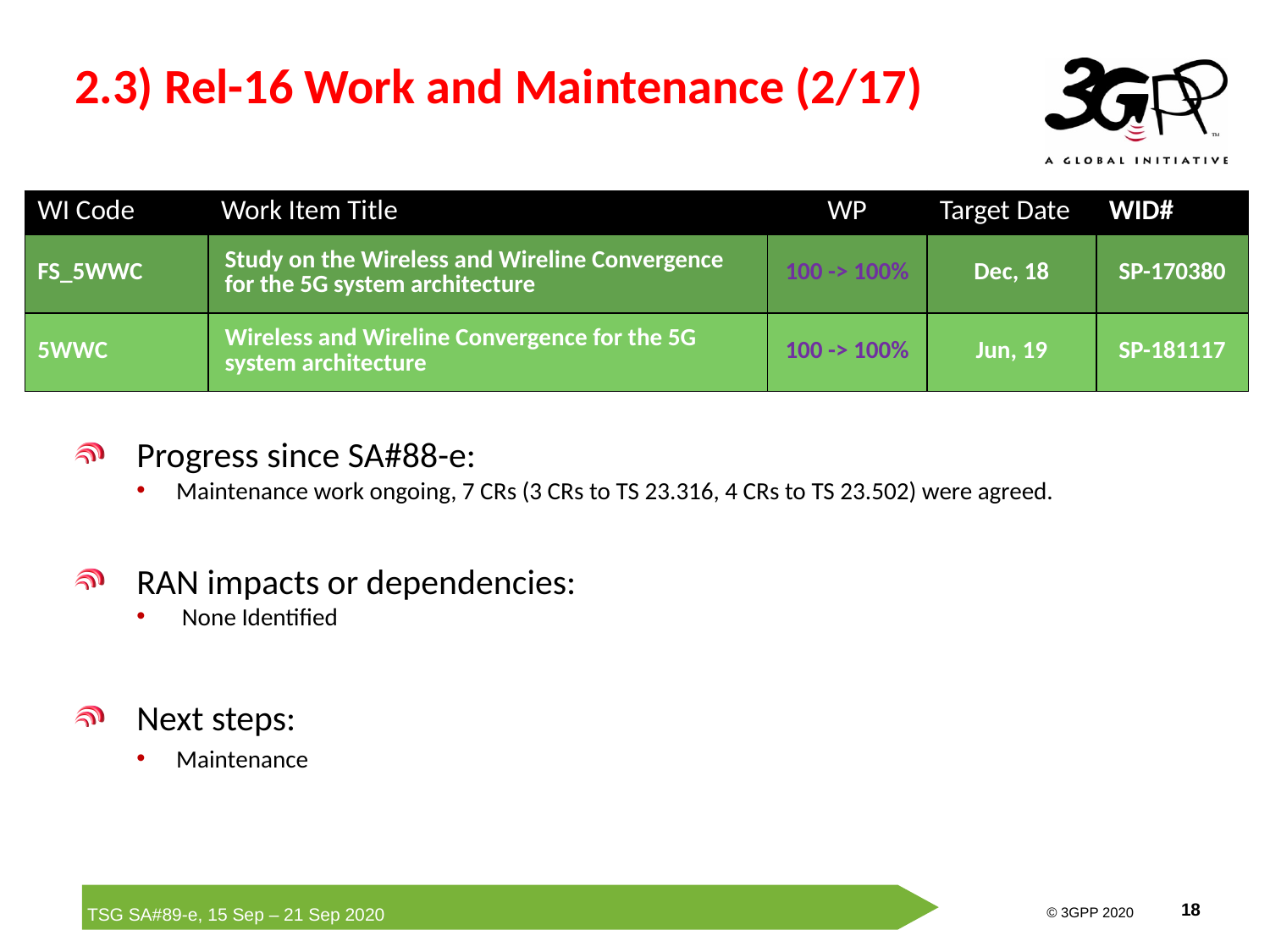

# 2.3) Rel-16 Work and Maintenance (2/17)
| WI Code | Work Item Title | WP | Target Date | WID# |
| --- | --- | --- | --- | --- |
| FS\_5WWC | Study on the Wireless and Wireline Convergence for the 5G system architecture | 100 -> 100% | Dec, 18 | SP-170380 |
| 5WWC | Wireless and Wireline Convergence for the 5G system architecture | 100 -> 100% | Jun, 19 | SP-181117 |
Progress since SA#88-e:
Maintenance work ongoing, 7 CRs (3 CRs to TS 23.316, 4 CRs to TS 23.502) were agreed.

RAN impacts or dependencies:
 None Identified

Next steps:
Maintenance